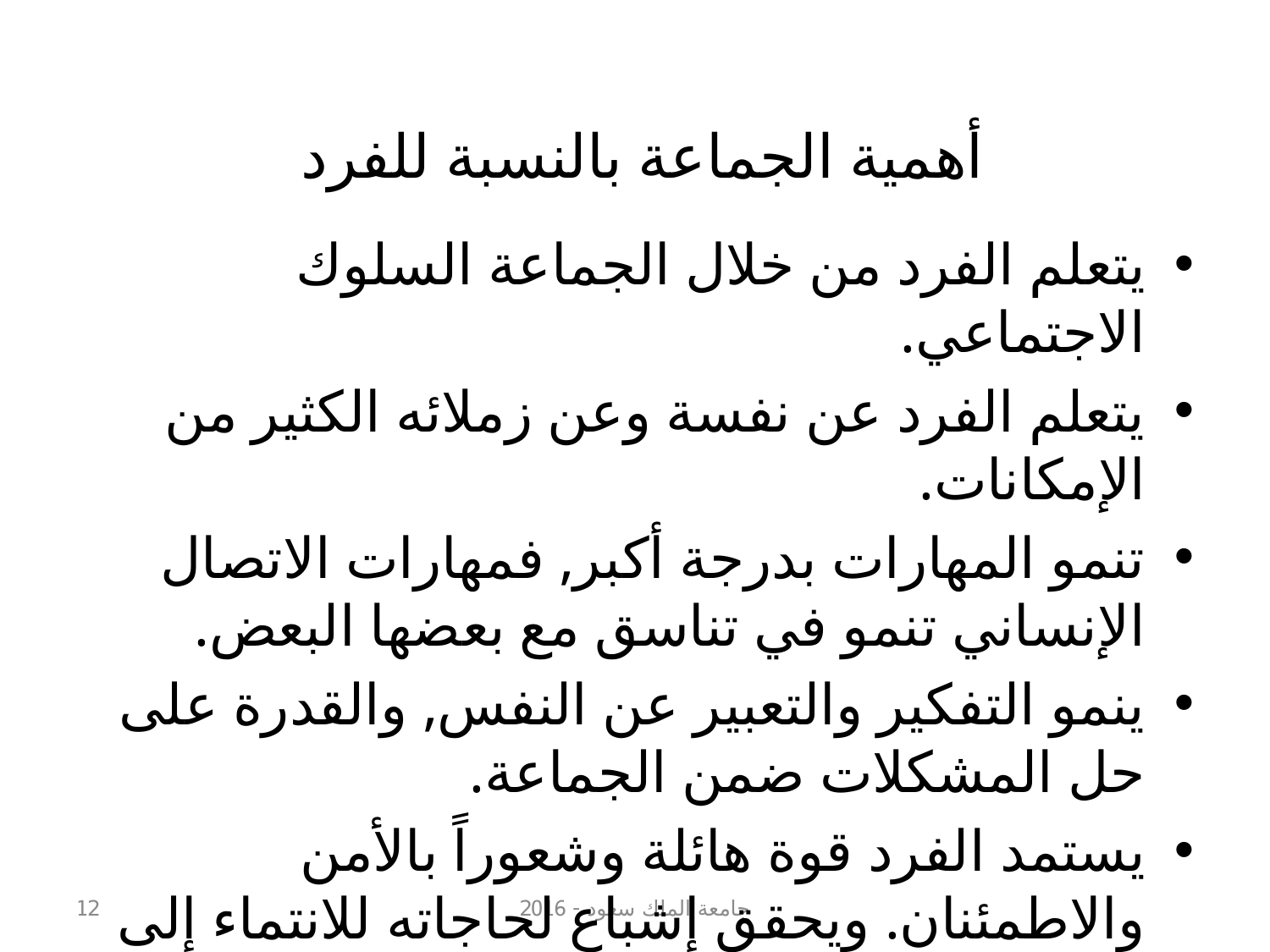

# أهمية الجماعة بالنسبة للفرد
يتعلم الفرد من خلال الجماعة السلوك الاجتماعي.
يتعلم الفرد عن نفسة وعن زملائه الكثير من الإمكانات.
تنمو المهارات بدرجة أكبر, فمهارات الاتصال الإنساني تنمو في تناسق مع بعضها البعض.
ينمو التفكير والتعبير عن النفس, والقدرة على حل المشكلات ضمن الجماعة.
يستمد الفرد قوة هائلة وشعوراً بالأمن والاطمئنان. ويحقق إشباع لحاجاته للانتماء إلى الجماعة.

12
جامعة الملك سعود - 2016